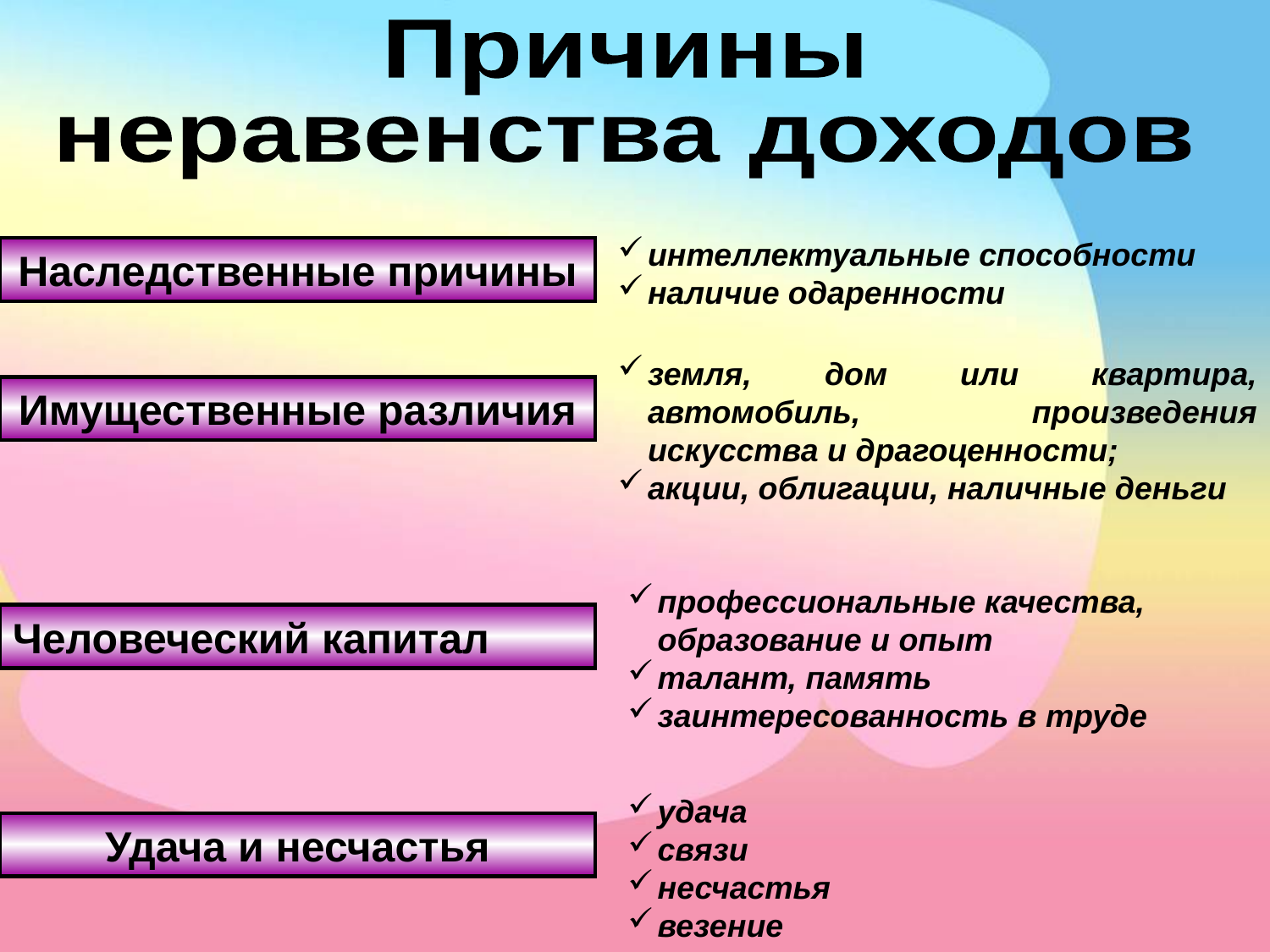

Причины
неравенства доходов
интеллектуальные способности
наличие одаренности
Наследственные причины
земля, дом или квартира, автомобиль, произведения искусства и драгоценности;
акции, облигации, наличные деньги
Имущественные различия
профессиональные качества, образование и опыт
талант, память
заинтересованность в труде
Человеческий капитал
удача
связи
несчастья
везение
Удача и несчастья